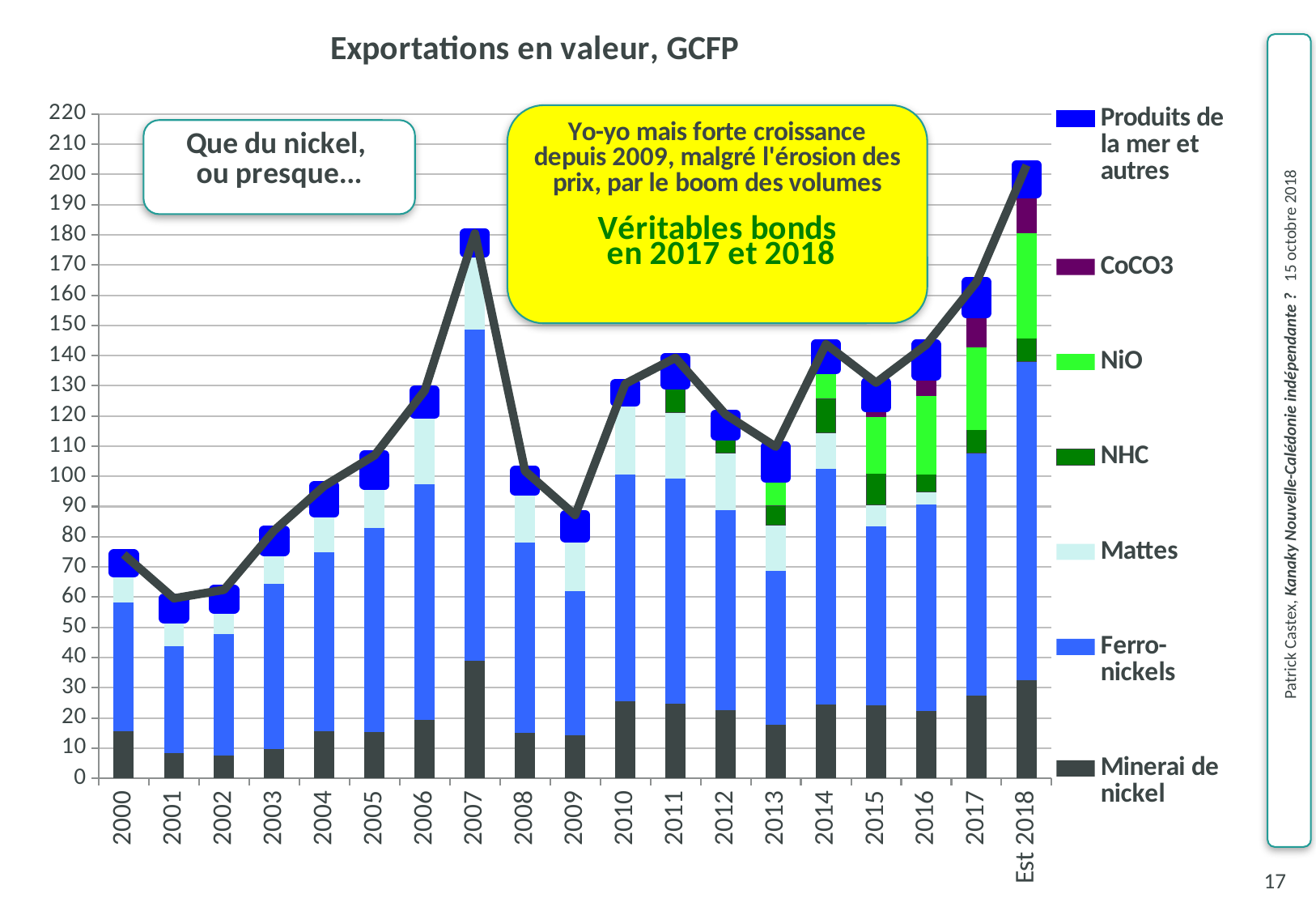

### Chart: Exportations en valeur, GCFP

| Category | Minerai de nickel | Ferro-nickels | Mattes | NHC | NiO | CoCO3 | Produits de la mer et autres |  |
|---|---|---|---|---|---|---|---|---|
| 2000 | 15.599361559 | 42.629715851 | 9.962500878 | 0.0 | 0.0 | 0.0 | 5.94786389 | 74.13944217799983 |
| 2001 | 8.297868549999999 | 35.50844987000001 | 9.145919226 | 1.76e-05 | 0.0 | 0.0 | 6.637698762 | 59.589954008 |
| 2002 | 7.413404665 | 40.216138398 | 8.527836279 | 0.0 | 0.0 | 0.0 | 6.26625662 | 62.423635962 |
| 2003 | 9.809367505 | 54.453674847 | 10.982480469 | 0.0 | 0.0 | 0.0 | 6.858743770999998 | 82.104266592 |
| 2004 | 15.678174948 | 59.15008902 | 13.20633021 | 0.0 | 0.0 | 1.3e-05 | 8.812244352 | 96.84685153000001 |
| 2005 | 15.178237 | 67.70923859999998 | 14.2743948 | 0.0 | 0.0 | 5.5e-06 | 9.8043127 | 106.9661886 |
| 2006 | 19.2041708 | 78.10167790000001 | 23.49427669999999 | 0.0 | 0.0 | 1.05e-05 | 7.619091999999997 | 128.4192279 |
| 2007 | 38.9324994 | 109.7576483 | 25.49756559999999 | 0.0 | 0.0 | 1.9e-05 | 6.323575299999989 | 180.5113076 |
| 2008 | 15.0799039 | 63.07697209999998 | 17.1415199 | 0.0 | 0.0 | 2.82e-05 | 6.4654468 | 101.7638709 |
| 2009 | 14.2943789 | 47.75081320000001 | 17.6625603 | 0.0 | 0.0012913 | 0.0 | 7.454030799999995 | 87.16307450000001 |
| 2010 | 25.4360281 | 75.0495626 | 24.0282208 | 0.1776881 | 0.0 | 0.0 | 6.001848299999999 | 130.6933479 |
| 2011 | 24.8178577 | 74.3432262 | 22.0714977 | 9.243270899999999 | 0.0 | 0.0 | 8.7975727 | 139.2734252 |
| 2012 | 22.532536 | 66.35654240000001 | 18.9574242 | 5.640801799999997 | 2.9e-06 | 0.1068062 | 6.897182699999994 | 120.4912962 |
| 2013 | 17.7253596 | 51.0743219 | 15.075276 | 6.444870799999999 | 8.0777687 | 1.1574386 | 10.2695053 | 109.8245409 |
| 2014 | 24.3170575 | 78.0949127 | 12.1190666 | 11.212416 | 8.9456312 | 0.8165524 | 8.2938458 | 143.7994822 |
| 2015 | 24.1278069 | 59.3084076 | 7.001936 | 10.4965731 | 18.7669663 | 3.1723939 | 8.1671473 | 131.0412311 |
| 2016 | 22.3012814 | 68.3107639 | 4.2487757 | 5.824349 | 26.0690793 | 6.7099491 | 10.1390818 | 143.6032802 |
| 2017 | 27.3973441 | 80.39305659999998 | 0.0 | 7.594797313999996 | 27.3700524 | 11.3567543 | 10.2078122 | 164.319816914 |
| Est 2018 | 32.53599800444741 | 105.6148488178659 | 0.0 | 7.534227856703333 | 34.72025261551947 | 13.39498980066343 | 9.27266259241624 | 203.0729796876158 |